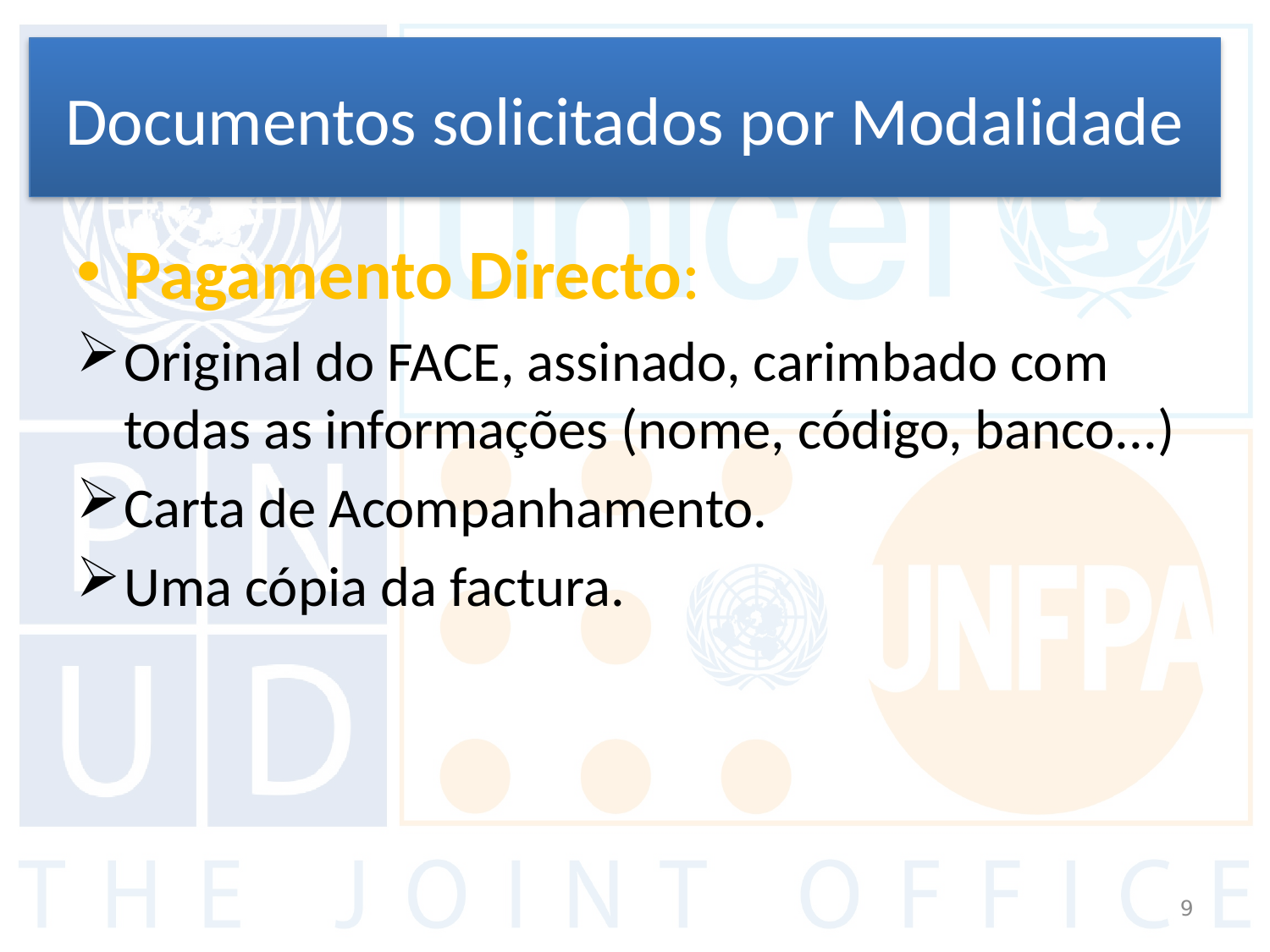

# Documentos solicitados por Modalidade
Pagamento Directo:
Original do FACE, assinado, carimbado com todas as informações (nome, código, banco...)
Carta de Acompanhamento.
Uma cópia da factura.

9